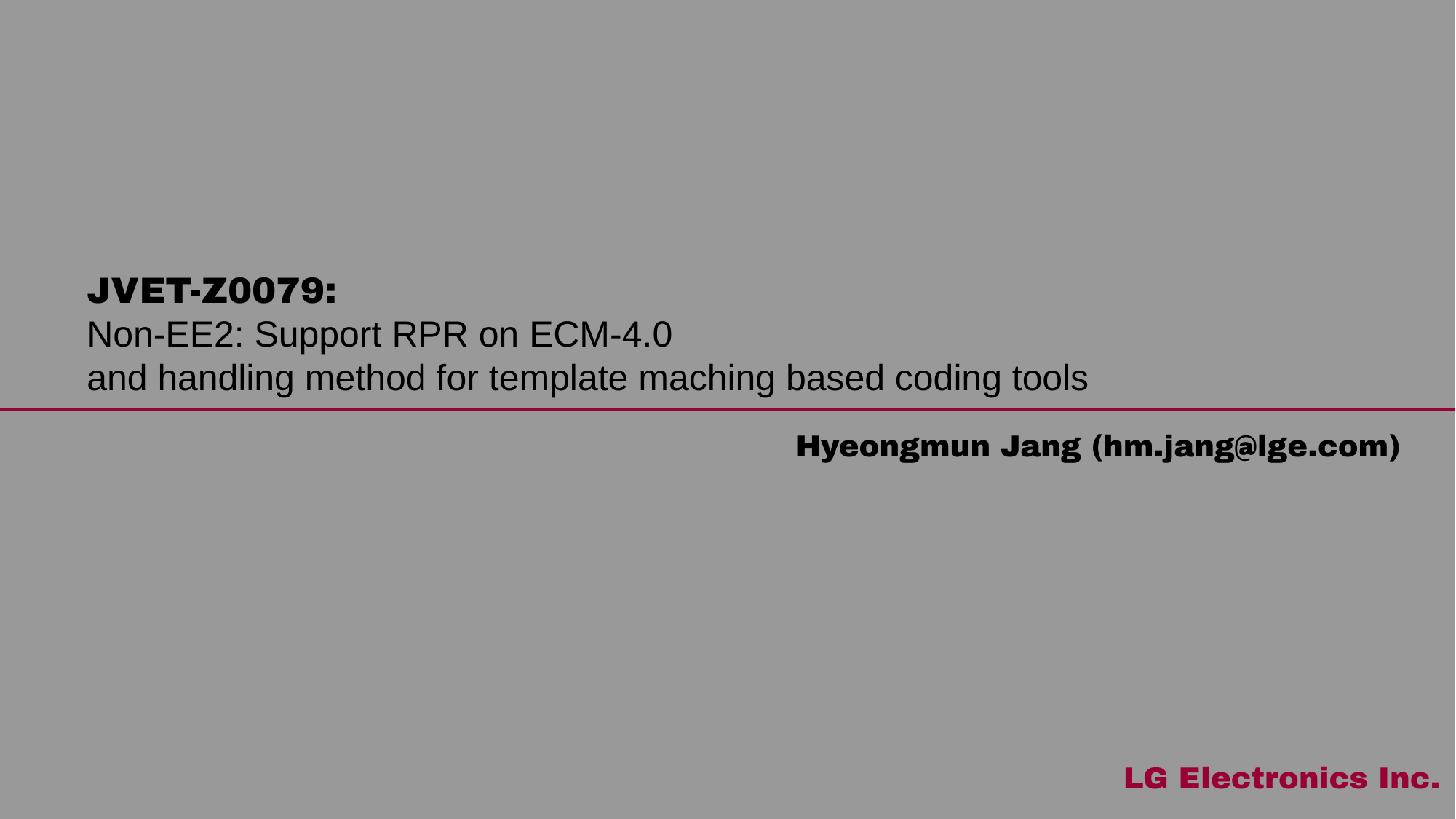

JVET-Z0079:
Non-EE2: Support RPR on ECM-4.0
and handling method for template maching based coding tools
Hyeongmun Jang (hm.jang@lge.com)
LG Electronics Inc.